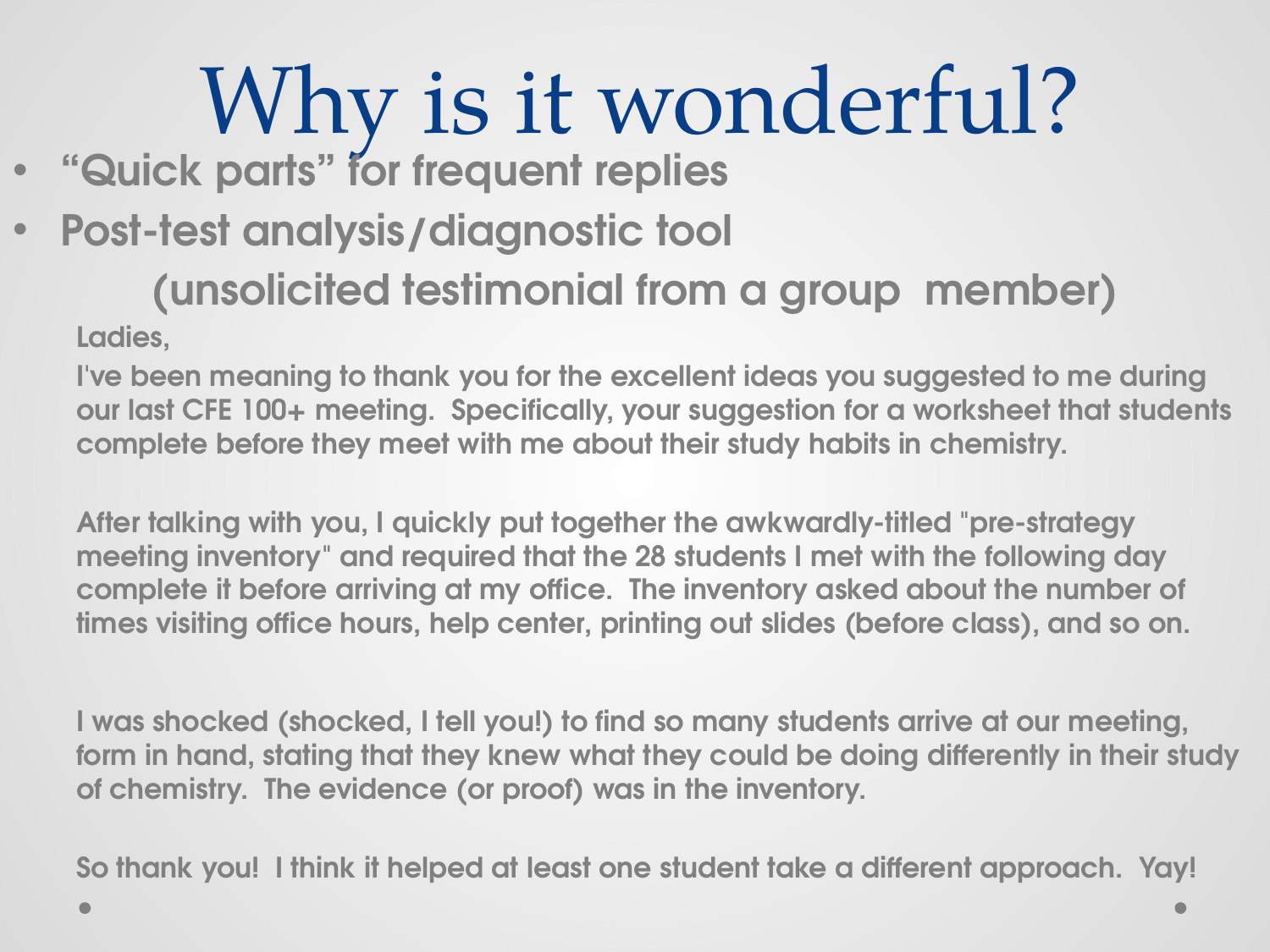

# Why is it wonderful?
“Quick parts” for frequent replies
Post-test analysis/diagnostic tool
	 (unsolicited testimonial from a group  member)
Ladies,
I've been meaning to thank you for the excellent ideas you suggested to me during our last CFE 100+ meeting.  Specifically, your suggestion for a worksheet that students complete before they meet with me about their study habits in chemistry.

After talking with you, I quickly put together the awkwardly-titled "pre-strategy meeting inventory" and required that the 28 students I met with the following day complete it before arriving at my office.  The inventory asked about the number of times visiting office hours, help center, printing out slides (before class), and so on.

I was shocked (shocked, I tell you!) to find so many students arrive at our meeting, form in hand, stating that they knew what they could be doing differently in their study of chemistry.  The evidence (or proof) was in the inventory.

So thank you!  I think it helped at least one student take a different approach.  Yay!